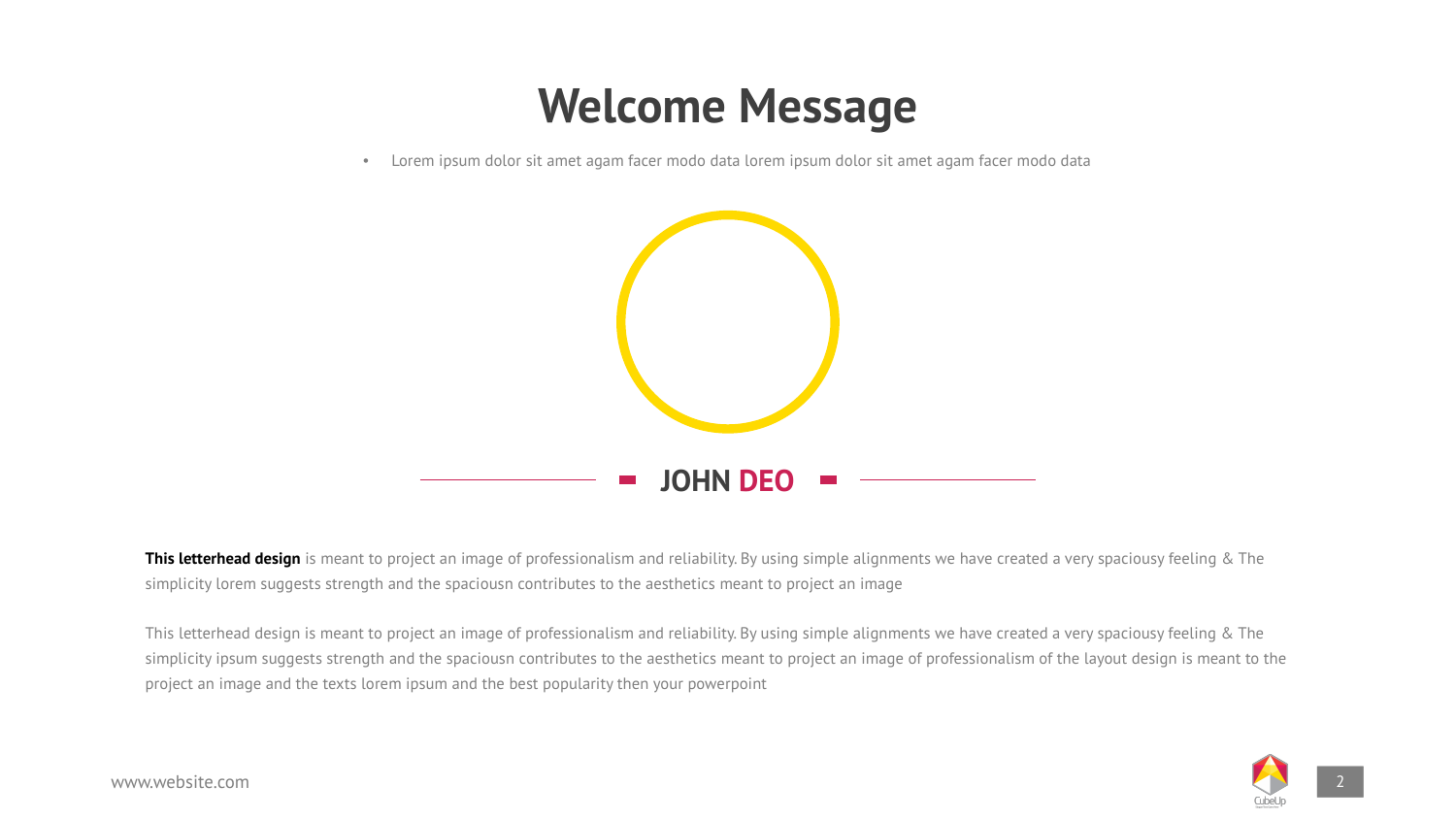

# Welcome Message
Lorem ipsum dolor sit amet agam facer modo data lorem ipsum dolor sit amet agam facer modo data

JOHN DEO
This letterhead design is meant to project an image of professionalism and reliability. By using simple alignments we have created a very spaciousy feeling & The simplicity lorem suggests strength and the spaciousn contributes to the aesthetics meant to project an image

This letterhead design is meant to project an image of professionalism and reliability. By using simple alignments we have created a very spaciousy feeling & The simplicity ipsum suggests strength and the spaciousn contributes to the aesthetics meant to project an image of professionalism of the layout design is meant to the project an image and the texts lorem ipsum and the best popularity then your powerpoint
www.website.com
2